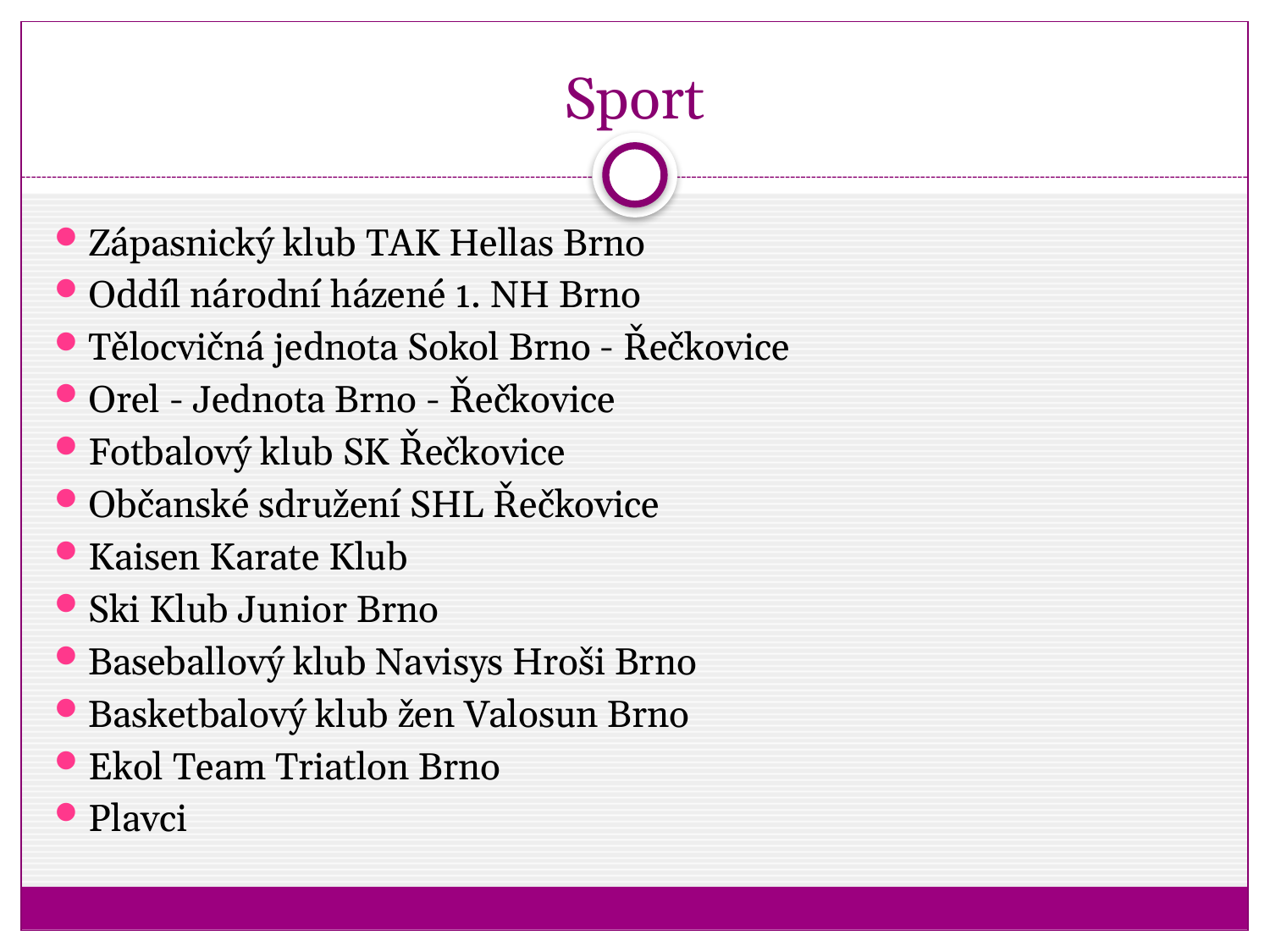

# Sport
Zápasnický klub TAK Hellas Brno
Oddíl národní házené 1. NH Brno
Tělocvičná jednota Sokol Brno - Řečkovice
Orel - Jednota Brno - Řečkovice
Fotbalový klub SK Řečkovice
Občanské sdružení SHL Řečkovice
Kaisen Karate Klub
Ski Klub Junior Brno
Baseballový klub Navisys Hroši Brno
Basketbalový klub žen Valosun Brno
Ekol Team Triatlon Brno
Plavci